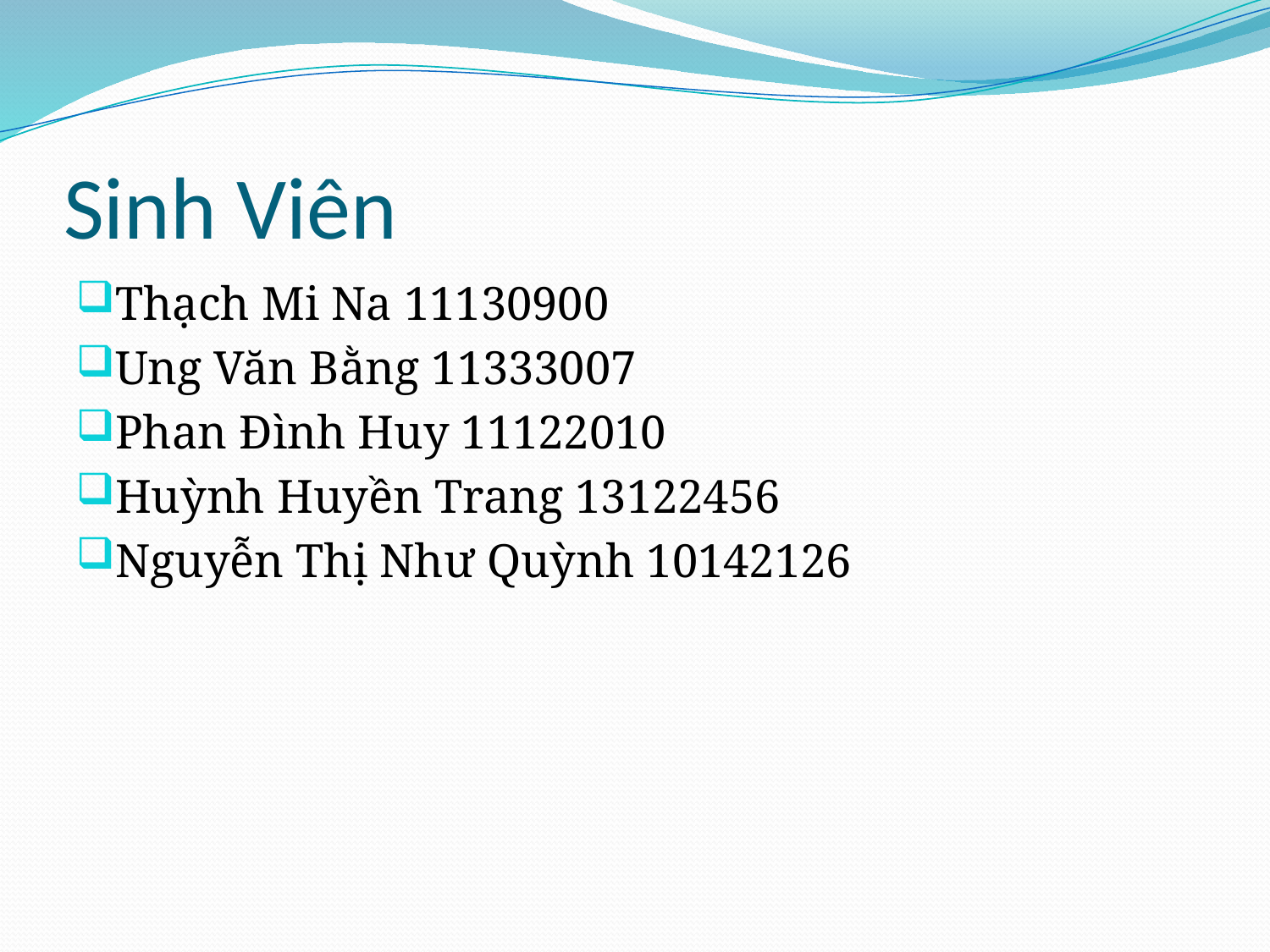

# Sinh Viên
Thạch Mi Na 11130900
Ung Văn Bằng 11333007
Phan Đình Huy 11122010
Huỳnh Huyền Trang 13122456
Nguyễn Thị Như Quỳnh 10142126